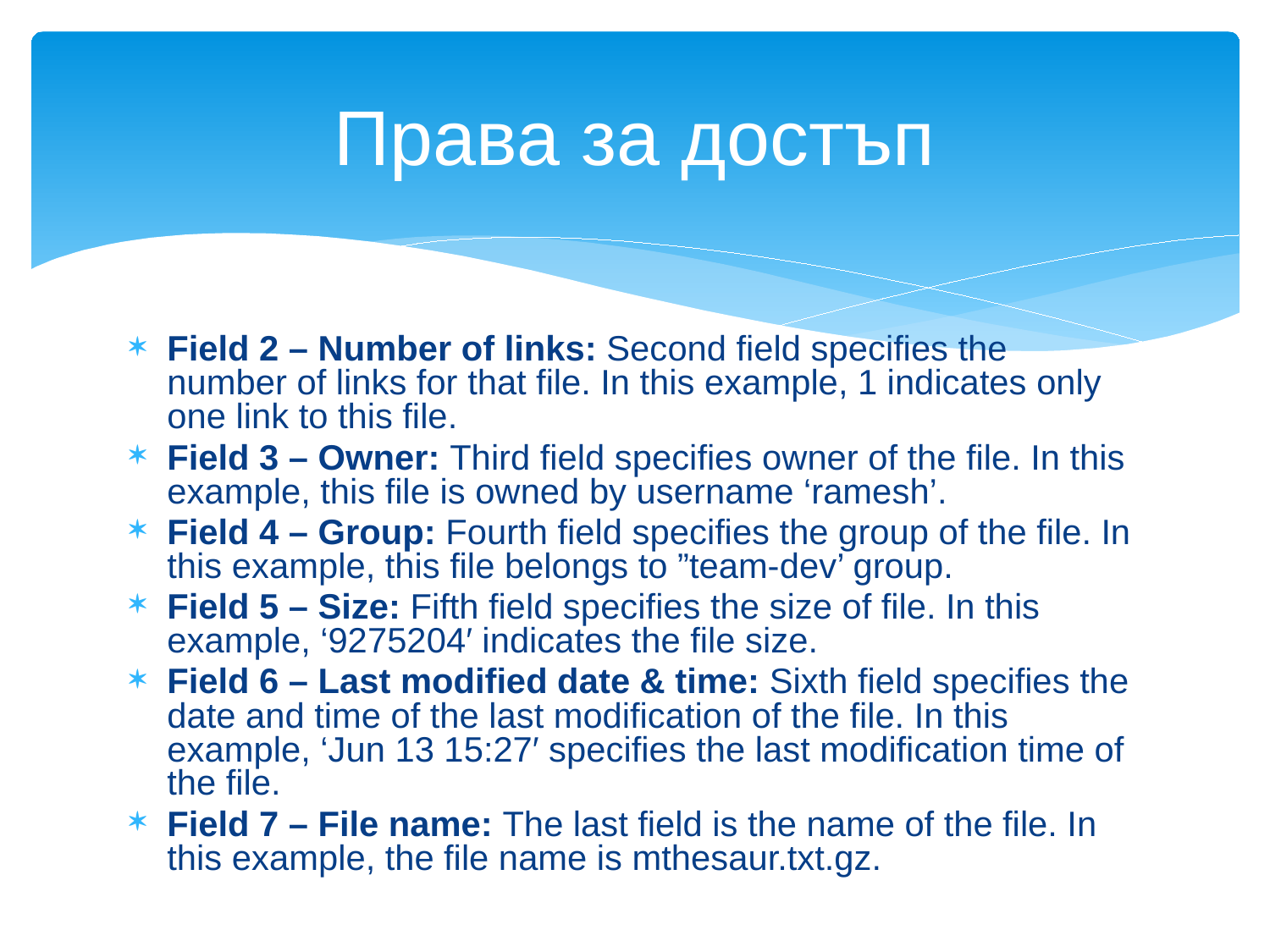

# Права за достъп
Field 2 – Number of links: Second field specifies the number of links for that file. In this example, 1 indicates only one link to this file.
Field 3 – Owner: Third field specifies owner of the file. In this example, this file is owned by username ‘ramesh’.
Field 4 – Group: Fourth field specifies the group of the file. In this example, this file belongs to ”team-dev’ group.
Field 5 – Size: Fifth field specifies the size of file. In this example, ‘9275204′ indicates the file size.
Field 6 – Last modified date & time: Sixth field specifies the date and time of the last modification of the file. In this example, ‘Jun 13 15:27′ specifies the last modification time of the file.
Field 7 – File name: The last field is the name of the file. In this example, the file name is mthesaur.txt.gz.